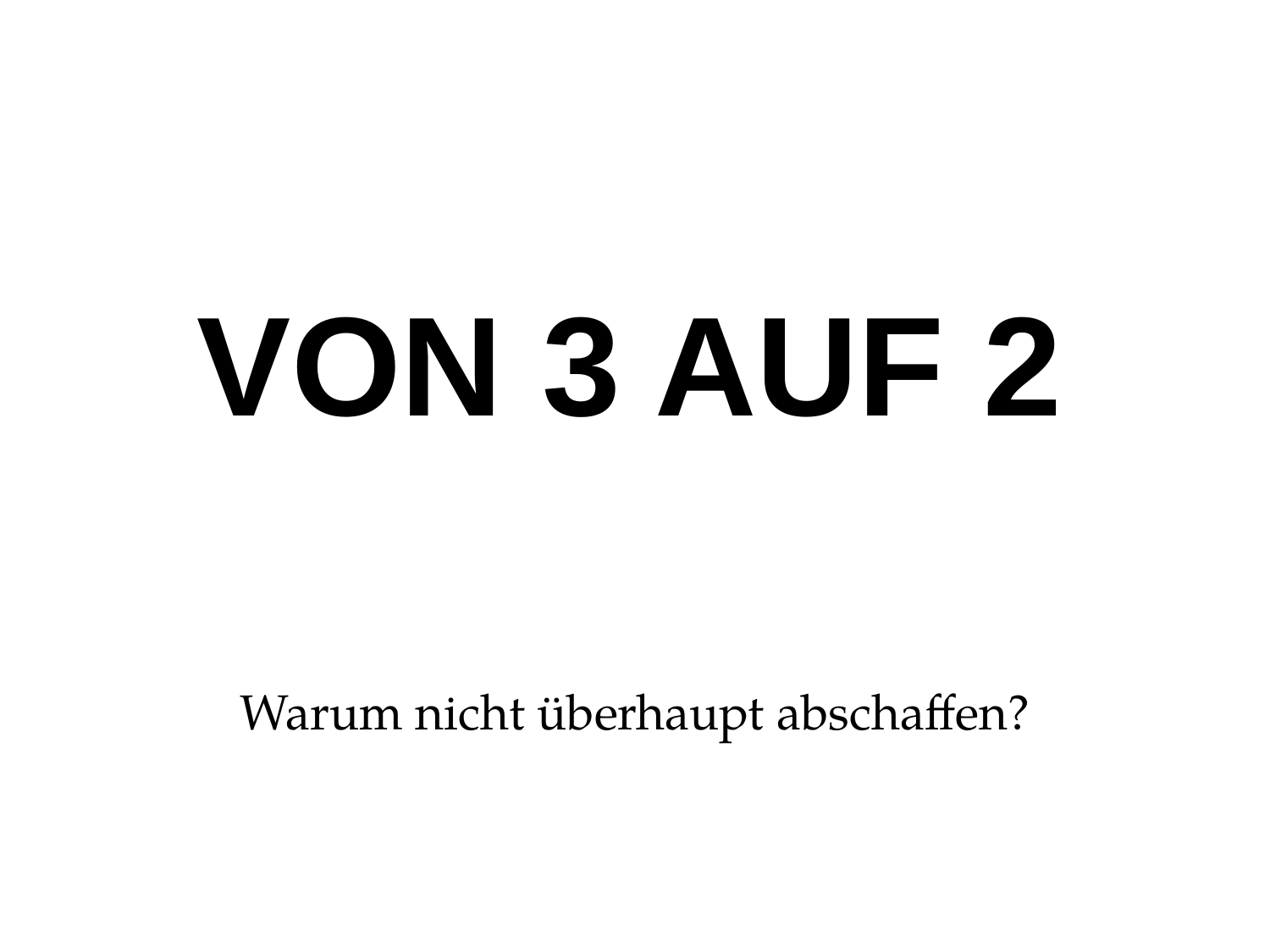

# Von 3 auf 2
Warum nicht überhaupt abschaffen?